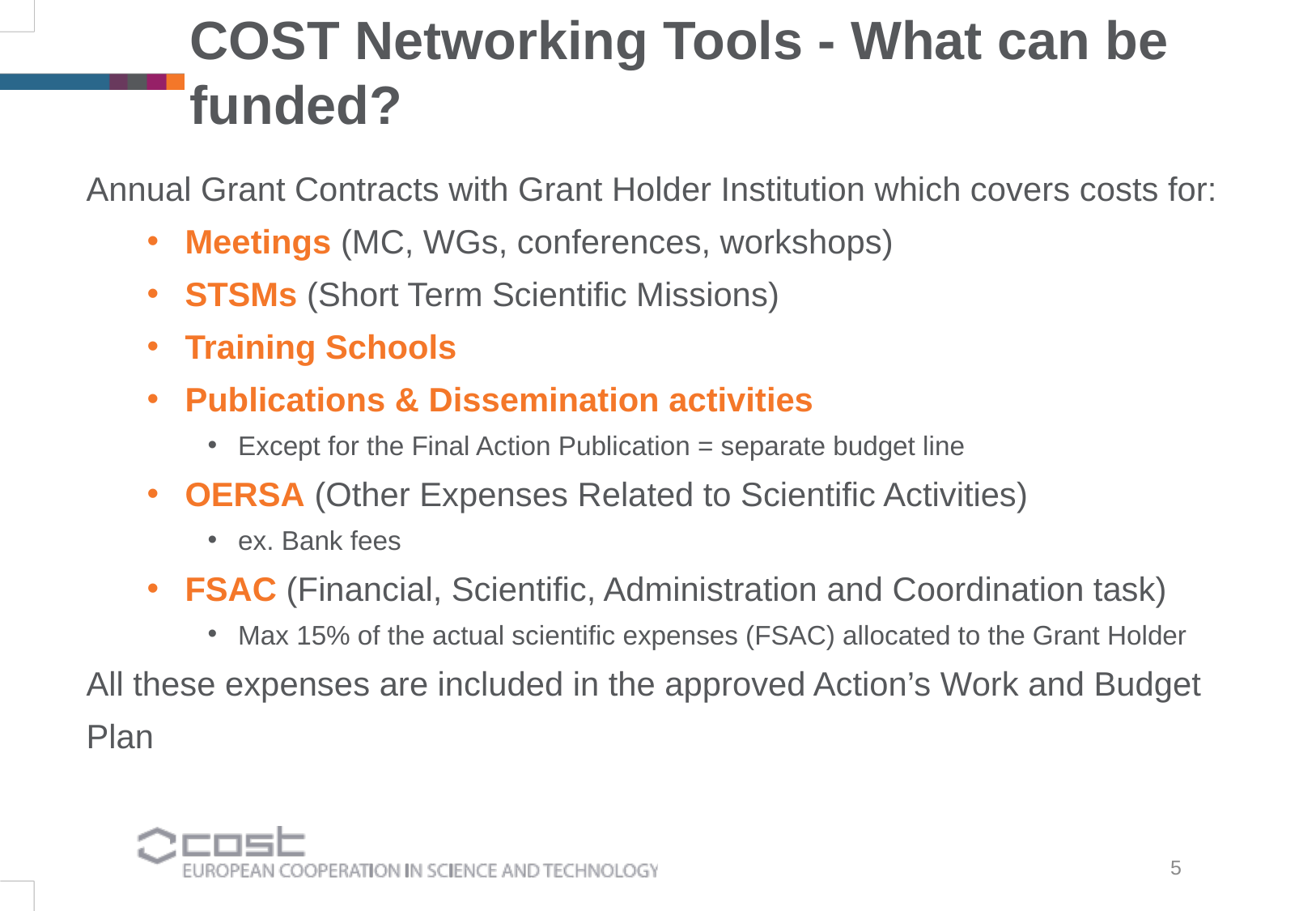

COST Networking Tools - What can be funded?
Annual Grant Contracts with Grant Holder Institution which covers costs for:
Meetings (MC, WGs, conferences, workshops)
STSMs (Short Term Scientific Missions)
Training Schools
Publications & Dissemination activities
Except for the Final Action Publication = separate budget line
OERSA (Other Expenses Related to Scientific Activities)
ex. Bank fees
FSAC (Financial, Scientific, Administration and Coordination task)
Max 15% of the actual scientific expenses (FSAC) allocated to the Grant Holder
All these expenses are included in the approved Action’s Work and Budget Plan
5